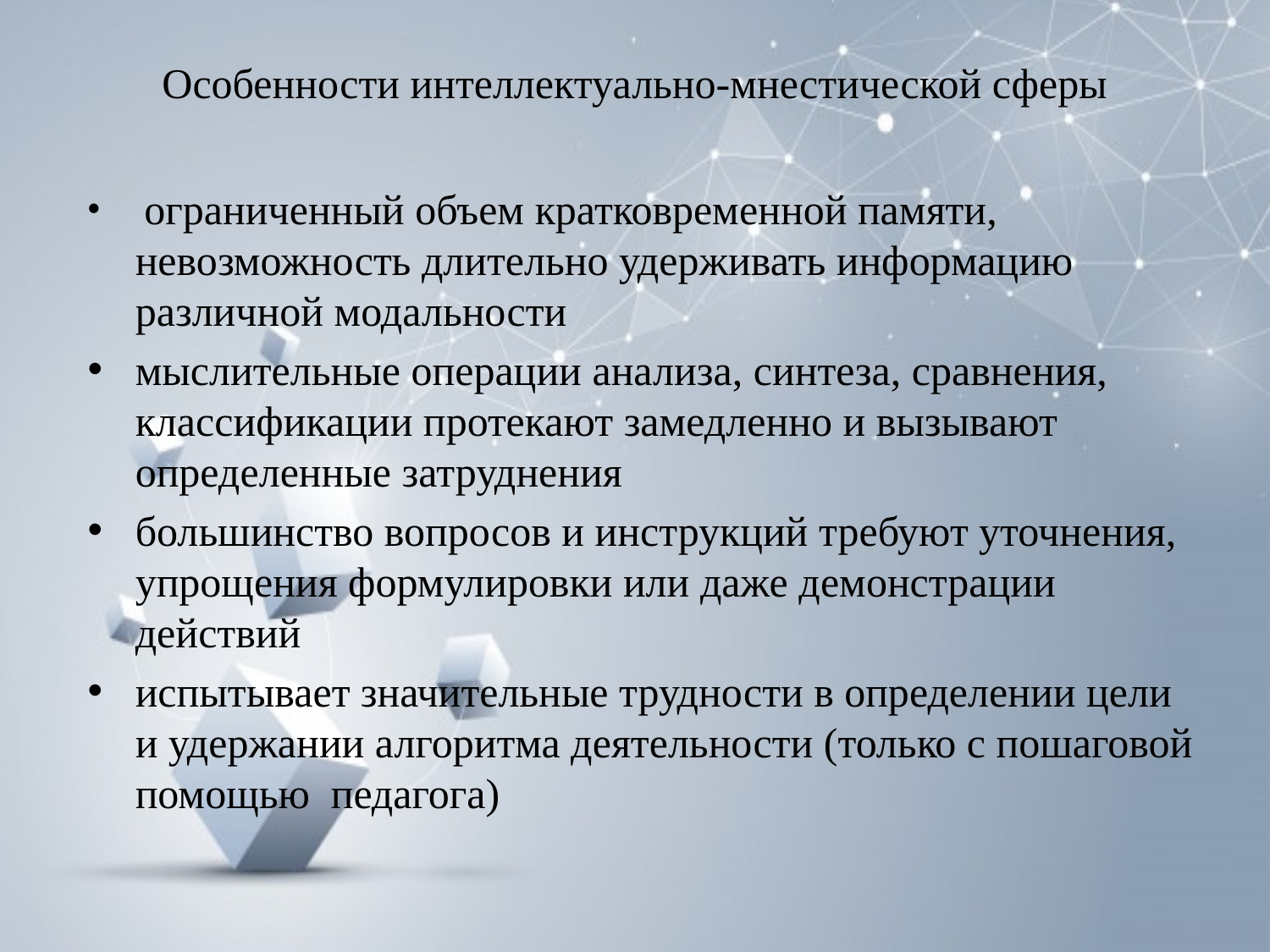

# Особенности интеллектуально-мнестической сферы
 ограниченный объем кратковременной памяти, невозможность длительно удерживать информацию различной модальности
мыслительные операции анализа, синтеза, сравнения, классификации протекают замедленно и вызывают определенные затруднения
большинство вопросов и инструкций требуют уточнения, упрощения формулировки или даже демонстрации действий
испытывает значительные трудности в определении цели и удержании алгоритма деятельности (только с пошаговой помощью  педагога)